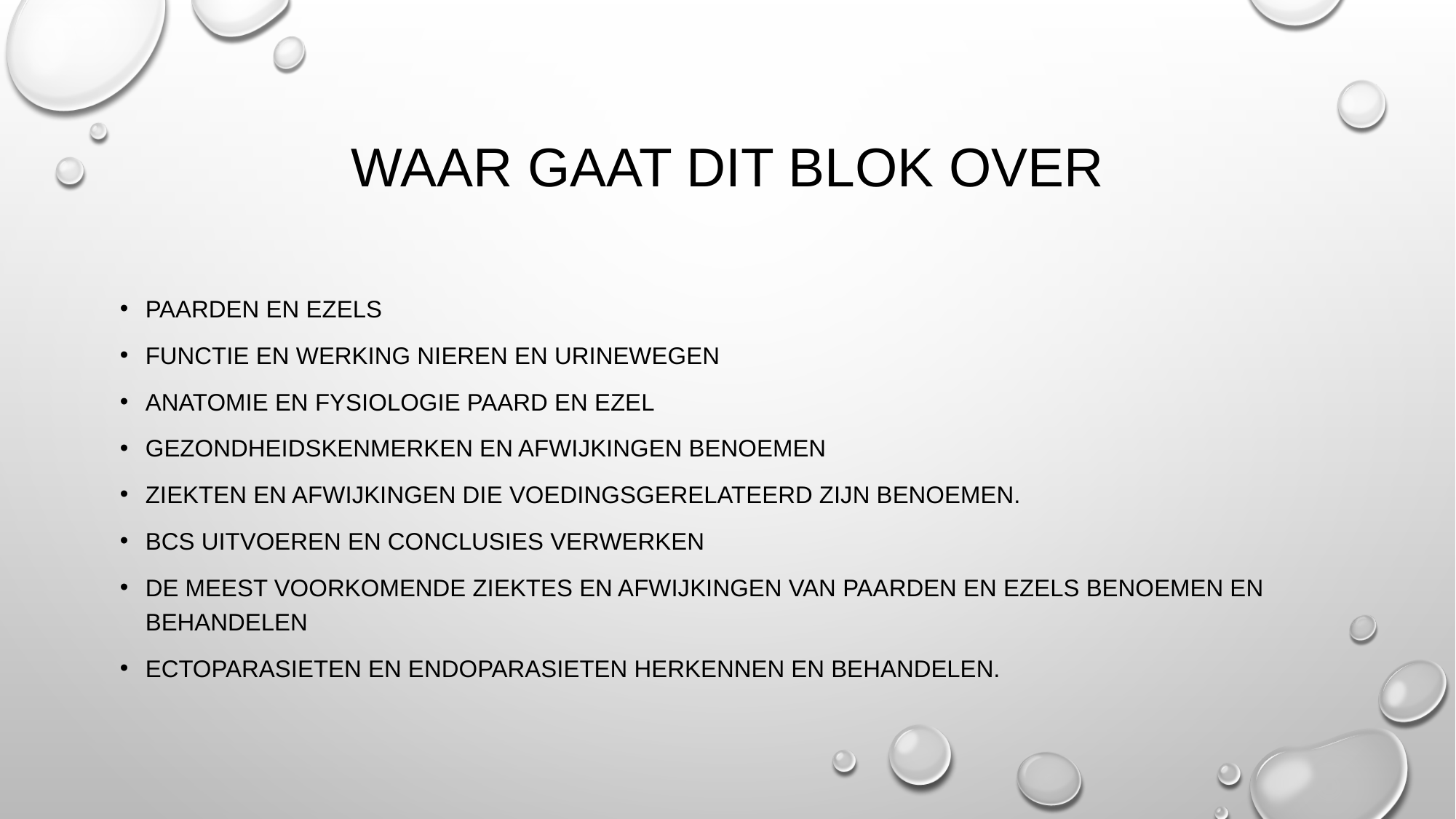

# Waar gaat dit blok over
Paarden en ezels
Functie en werking nieren en urinewegen
Anatomie en fysiologie paard en ezel
Gezondheidskenmerken en afwijkingen benoemen
Ziekten en afwijkingen die voedingsgerelateerd zijn benoemen.
Bcs uitvoeren en conclusies verwerken
De meest voorkomende ziektes en afwijkingen van paarden en ezels benoemen en behandelen
Ectoparasieten en endoparasieten herkennen en behandelen.